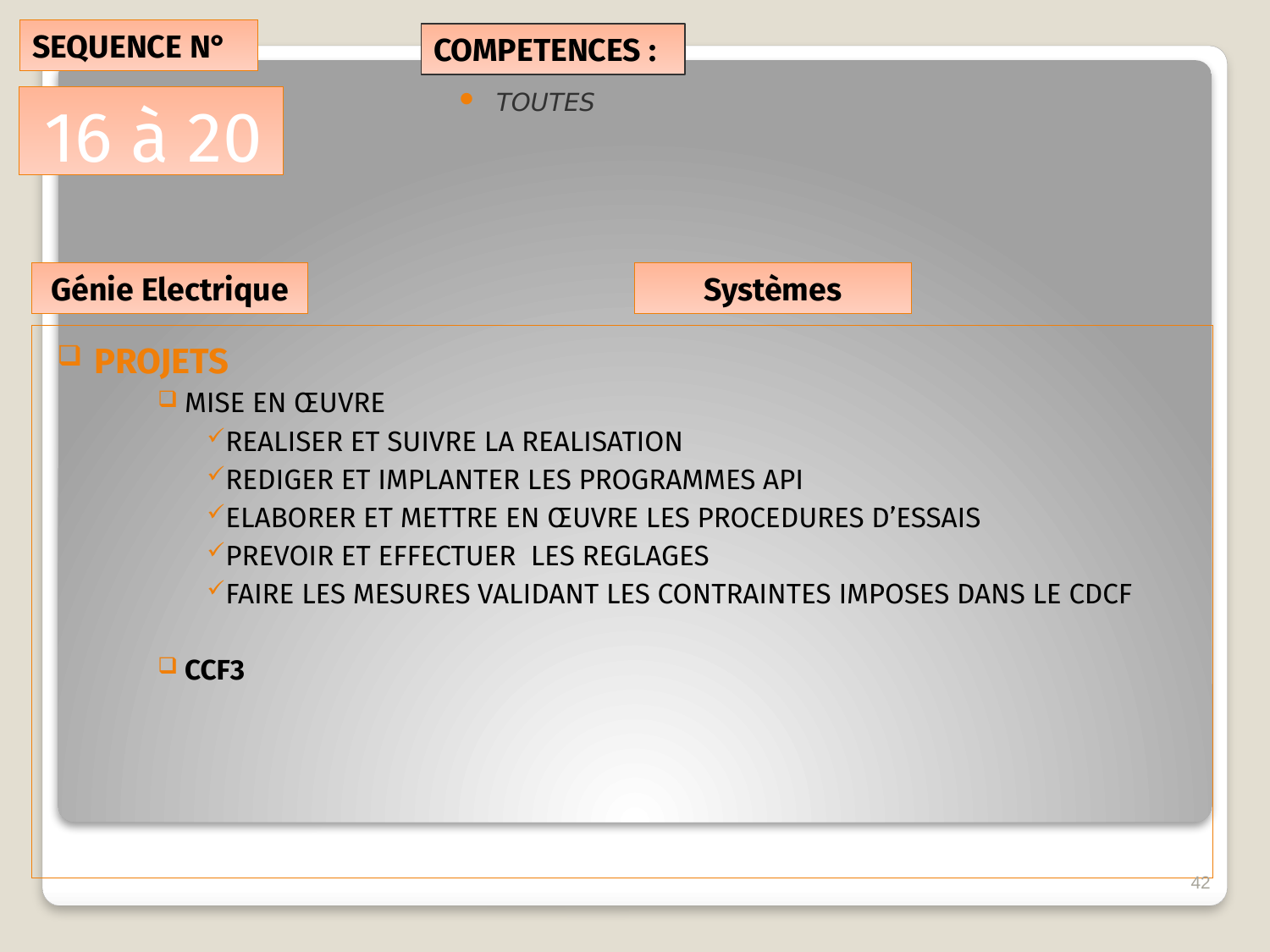

TOUTES
16 à 20
PROJETS
 MISE EN ŒUVRE
REALISER ET SUIVRE LA REALISATION
REDIGER ET IMPLANTER LES PROGRAMMES API
ELABORER ET METTRE EN ŒUVRE LES PROCEDURES D’ESSAIS
PREVOIR ET EFFECTUER  LES REGLAGES
FAIRE LES MESURES VALIDANT LES CONTRAINTES IMPOSES DANS LE CDCF

 CCF3

42